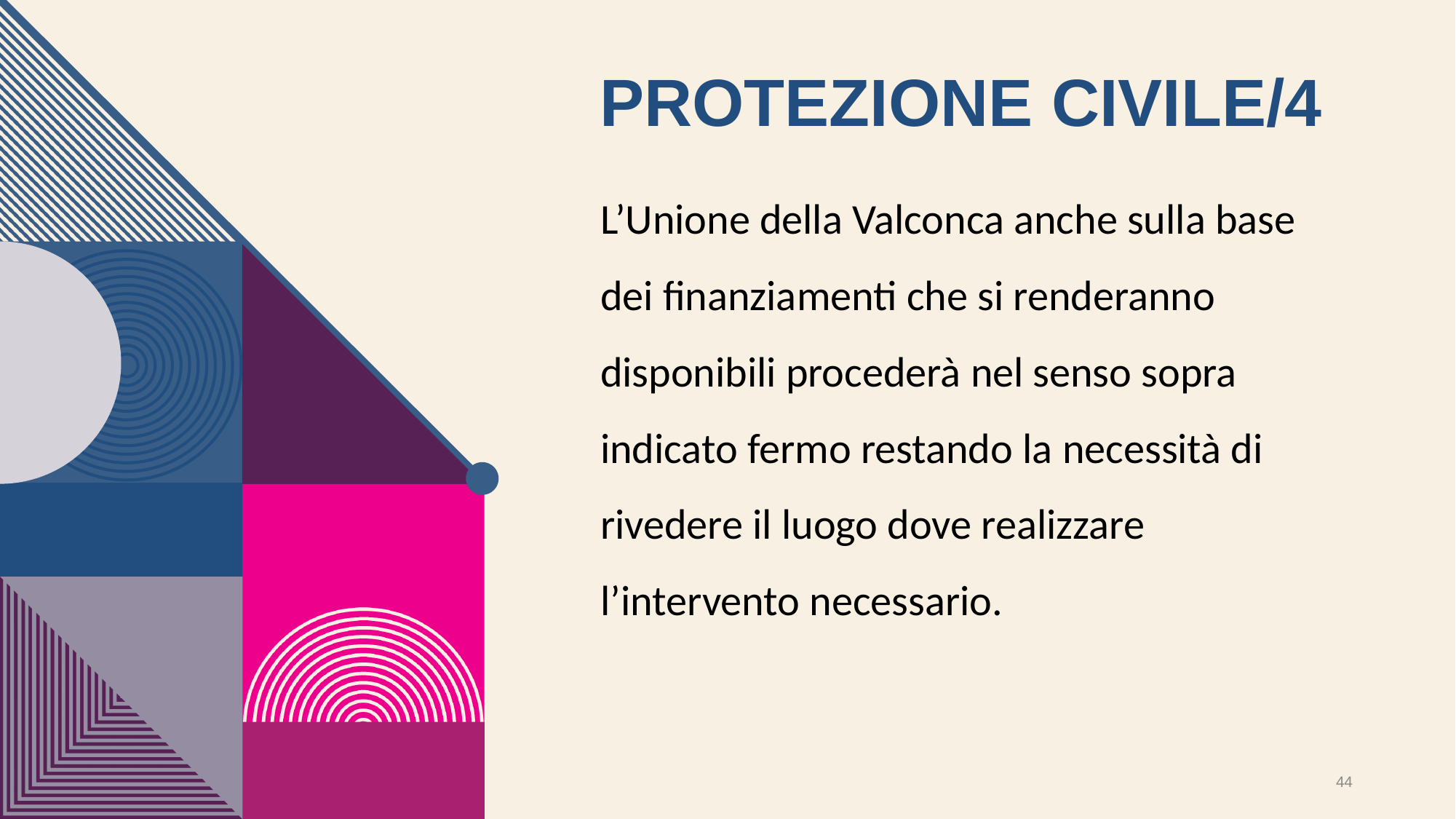

# Protezione civile/4
L’Unione della Valconca anche sulla base dei finanziamenti che si renderanno disponibili procederà nel senso sopra indicato fermo restando la necessità di rivedere il luogo dove realizzare l’intervento necessario.
44